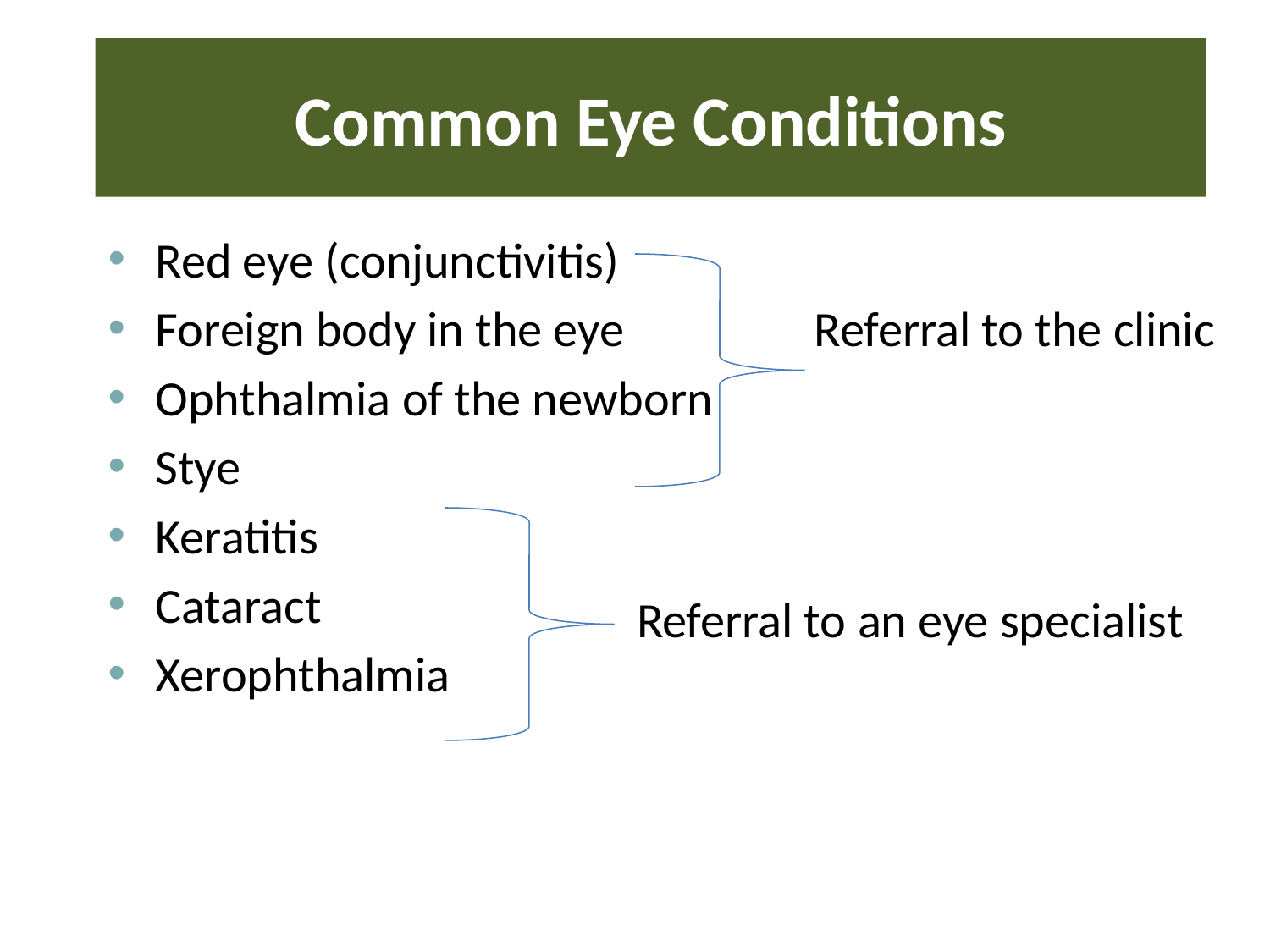

# Common Eye Conditions
Red eye (conjunctivitis)
Foreign body in the eye                 Referral to the clinic
Ophthalmia of the newborn
Stye
Keratitis
Cataract
Xerophthalmia

Referral to an eye specialist